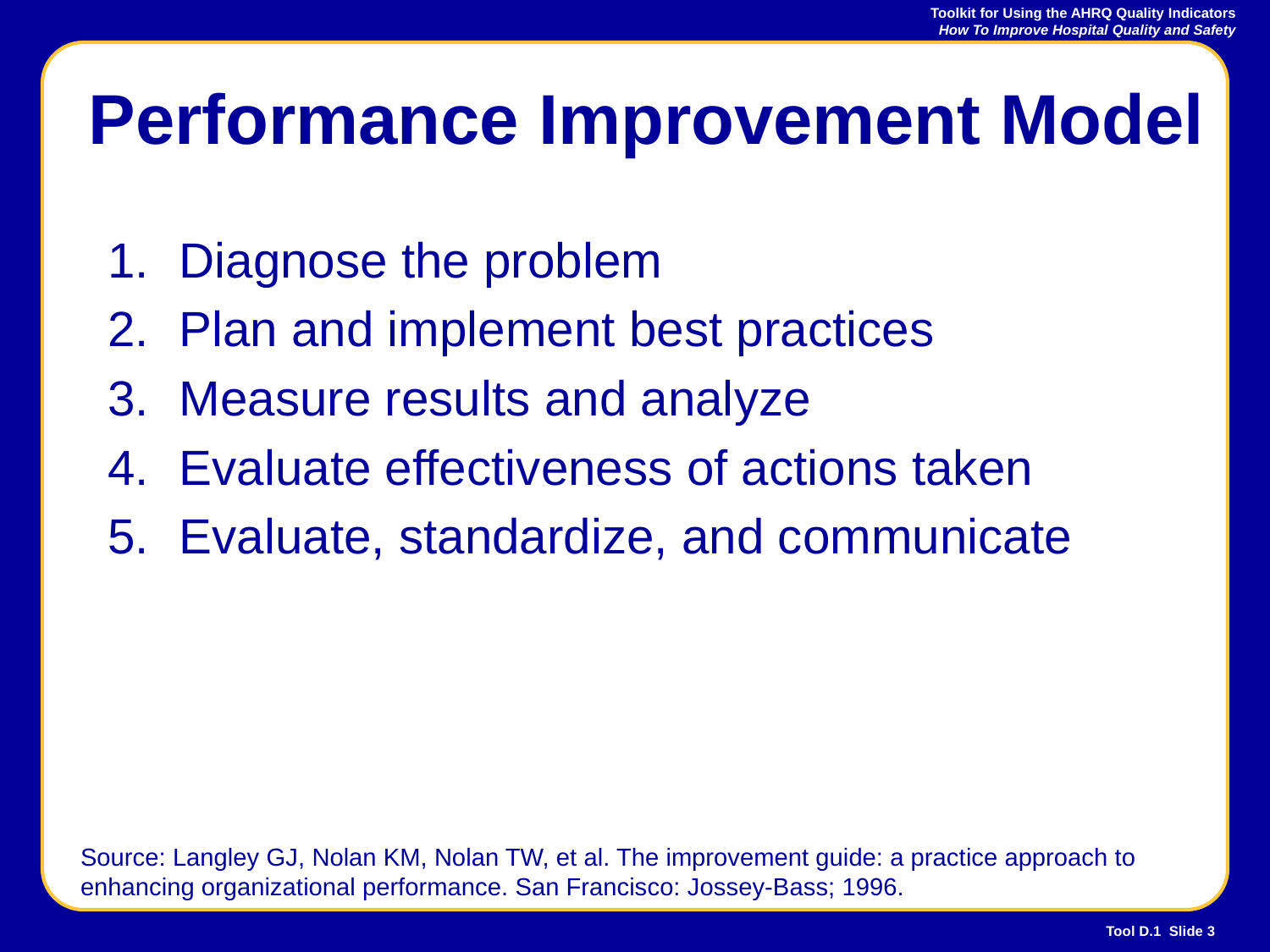

# Performance Improvement Model
Diagnose the problem
Plan and implement best practices
Measure results and analyze
Evaluate effectiveness of actions taken
Evaluate, standardize, and communicate
Source: Langley GJ, Nolan KM, Nolan TW, et al. The improvement guide: a practice approach to enhancing organizational performance. San Francisco: Jossey-Bass; 1996.